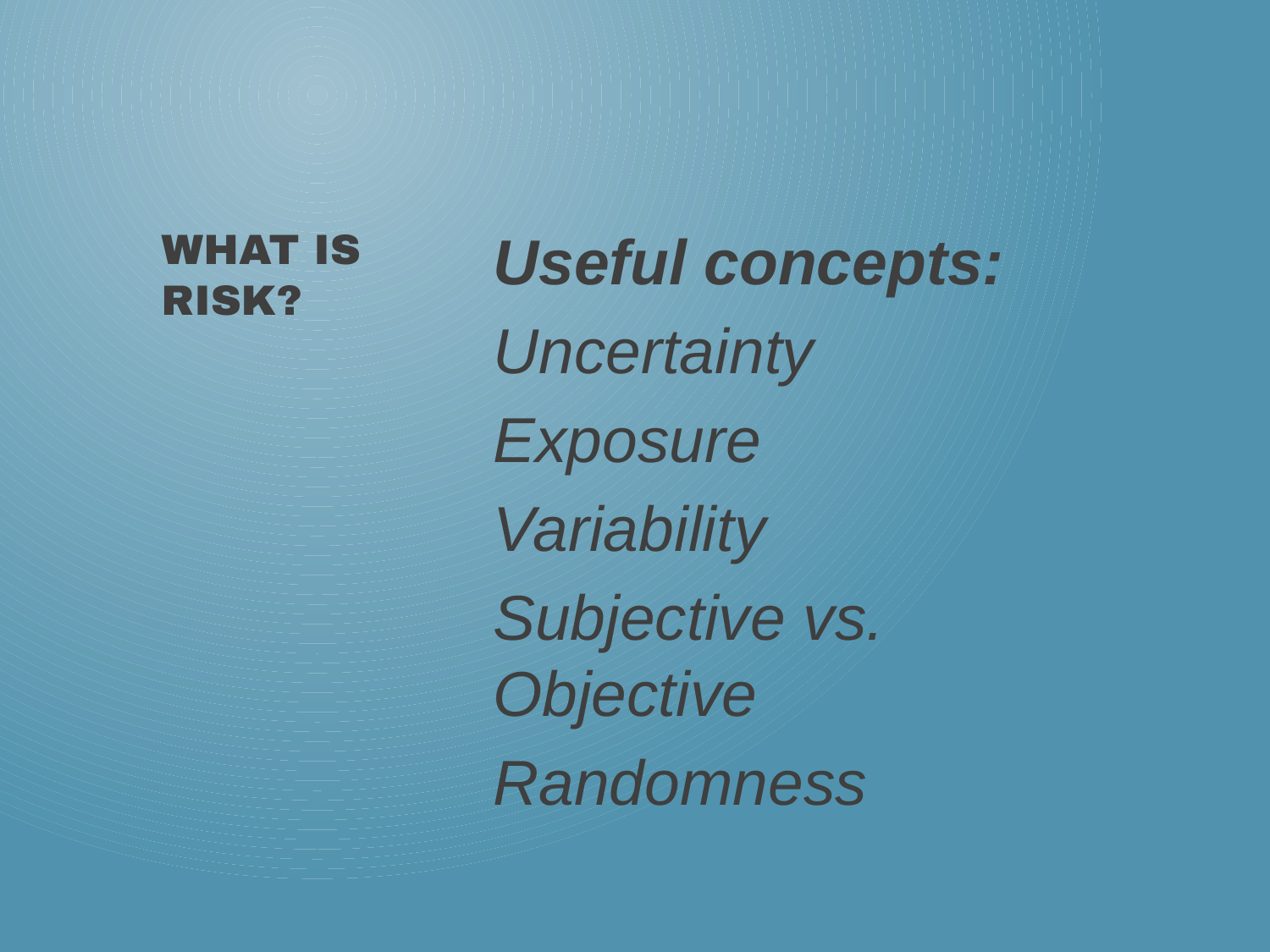

Useful concepts:
Uncertainty
Exposure
Variability
Subjective vs.    	Objective
Randomness

# WHAT IS RISK?